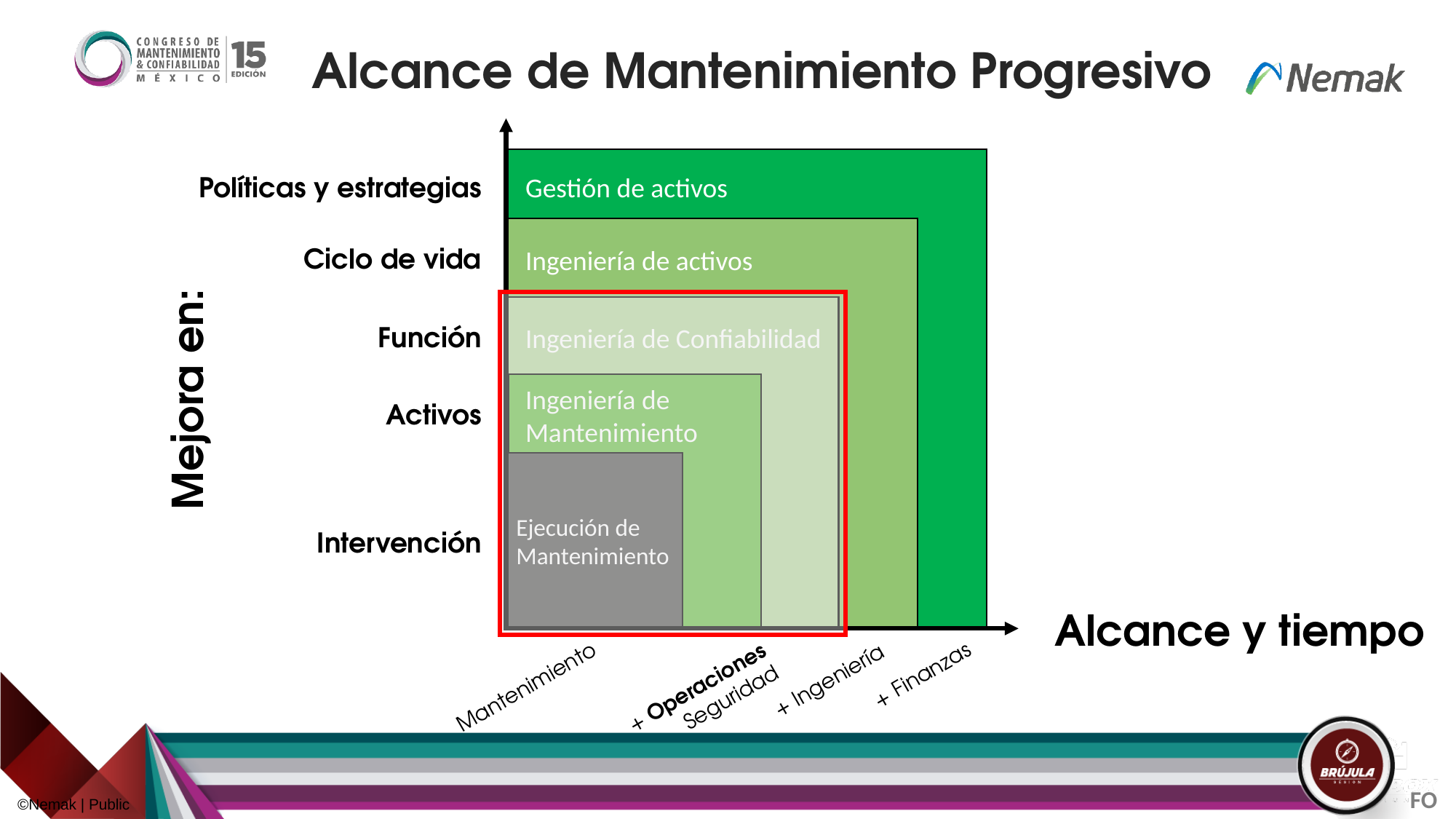

# Alcance de Mantenimiento Progresivo

Políticas y estrategias
Gestión de activos
Ciclo de vida
Ingeniería de activos
Función
Ingeniería de Confiabilidad
Mejora en:
Ingeniería de
Mantenimiento

Activos
Ejecución de
Mantenimiento
Intervención
Alcance y tiempo
+ Operaciones
Seguridad
+ Finanzas
Mantenimiento
+ Ingeniería

FO